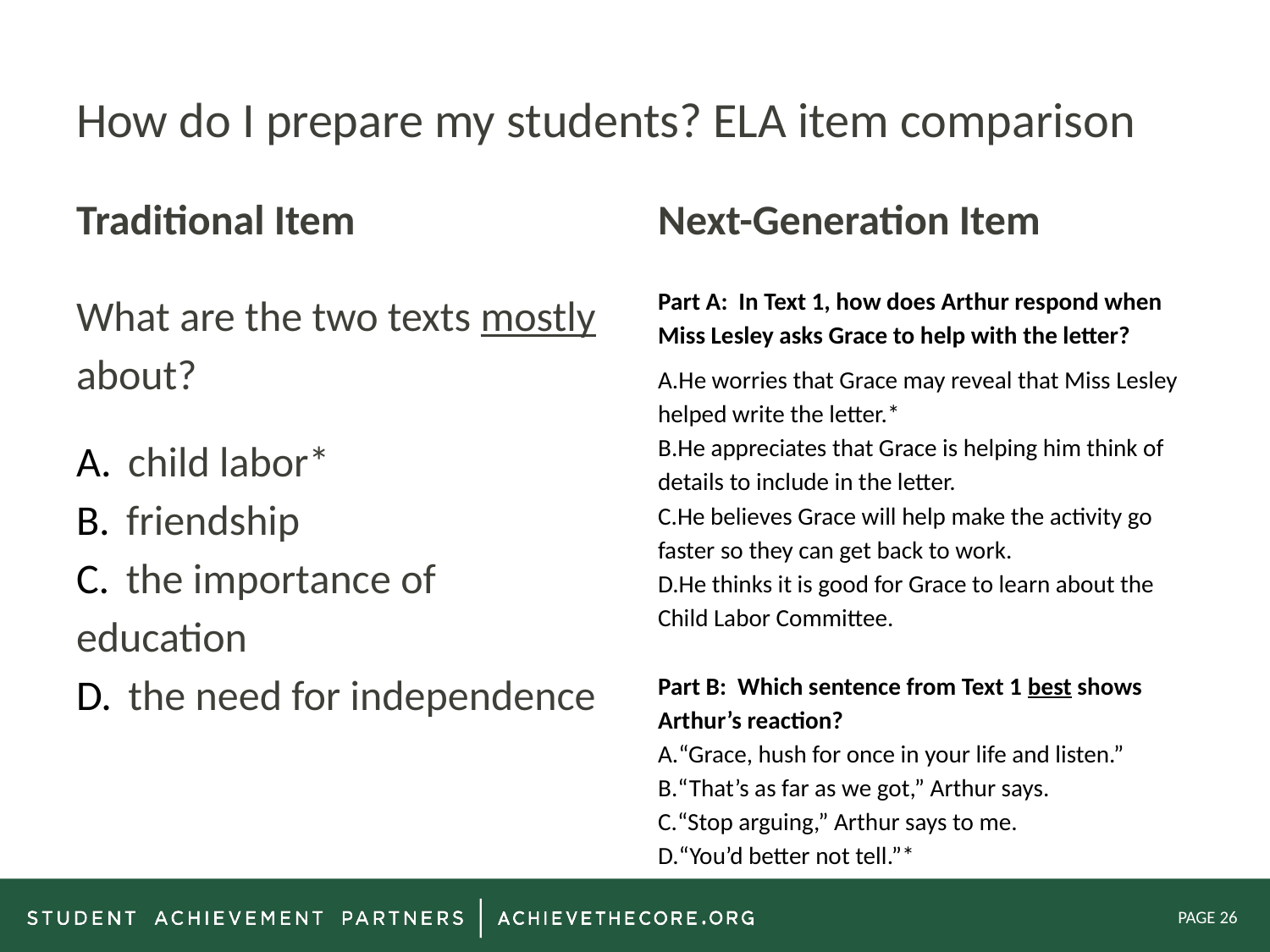

# How do I prepare my students? ELA item comparison
Traditional Item
Next-Generation Item
What are the two texts mostly about?

A.      child labor*
B.      friendship
C.      the importance of education
D.      the need for independence

Part A:  In Text 1, how does Arthur respond when Miss Lesley asks Grace to help with the letter?
A.He worries that Grace may reveal that Miss Lesley helped write the letter.*
B.He appreciates that Grace is helping him think of details to include in the letter.
C.He believes Grace will help make the activity go faster so they can get back to work.
D.He thinks it is good for Grace to learn about the Child Labor Committee.

Part B:  Which sentence from Text 1 best shows Arthur’s reaction?
A.“Grace, hush for once in your life and listen.”
B.“That’s as far as we got,” Arthur says.
C.“Stop arguing,” Arthur says to me.
D.“You’d better not tell.”*